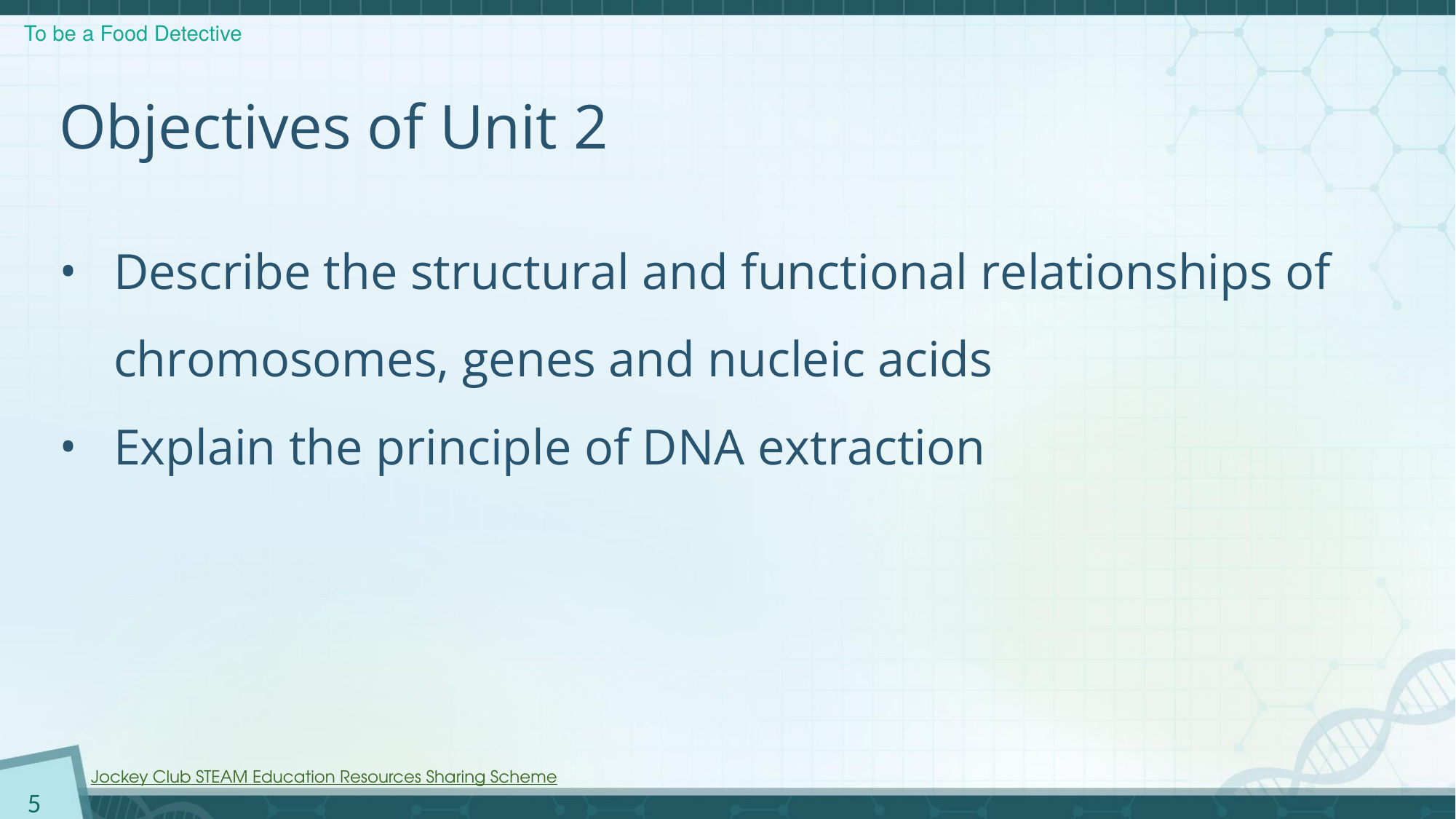

# Objectives of Unit 2
Describe the structural and functional relationships of chromosomes, genes and nucleic acids
Explain the principle of DNA extraction

5